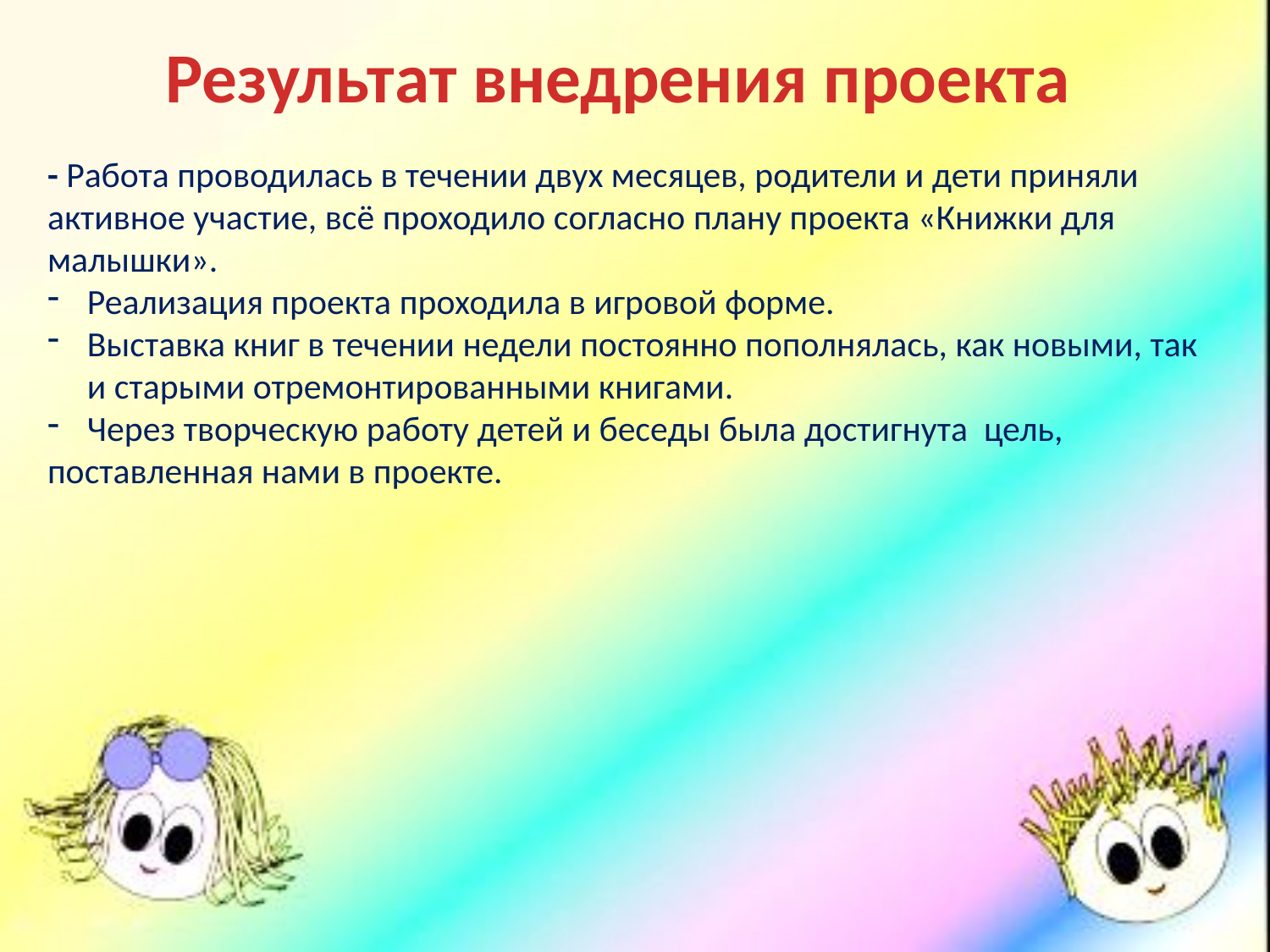

Результат внедрения проекта
- Работа проводилась в течении двух месяцев, родители и дети приняли активное участие, всё проходило согласно плану проекта «Книжки для малышки».
Реализация проекта проходила в игровой форме.
Выставка книг в течении недели постоянно пополнялась, как новыми, так и старыми отремонтированными книгами.
Через творческую работу детей и беседы была достигнута  цель,
поставленная нами в проекте.